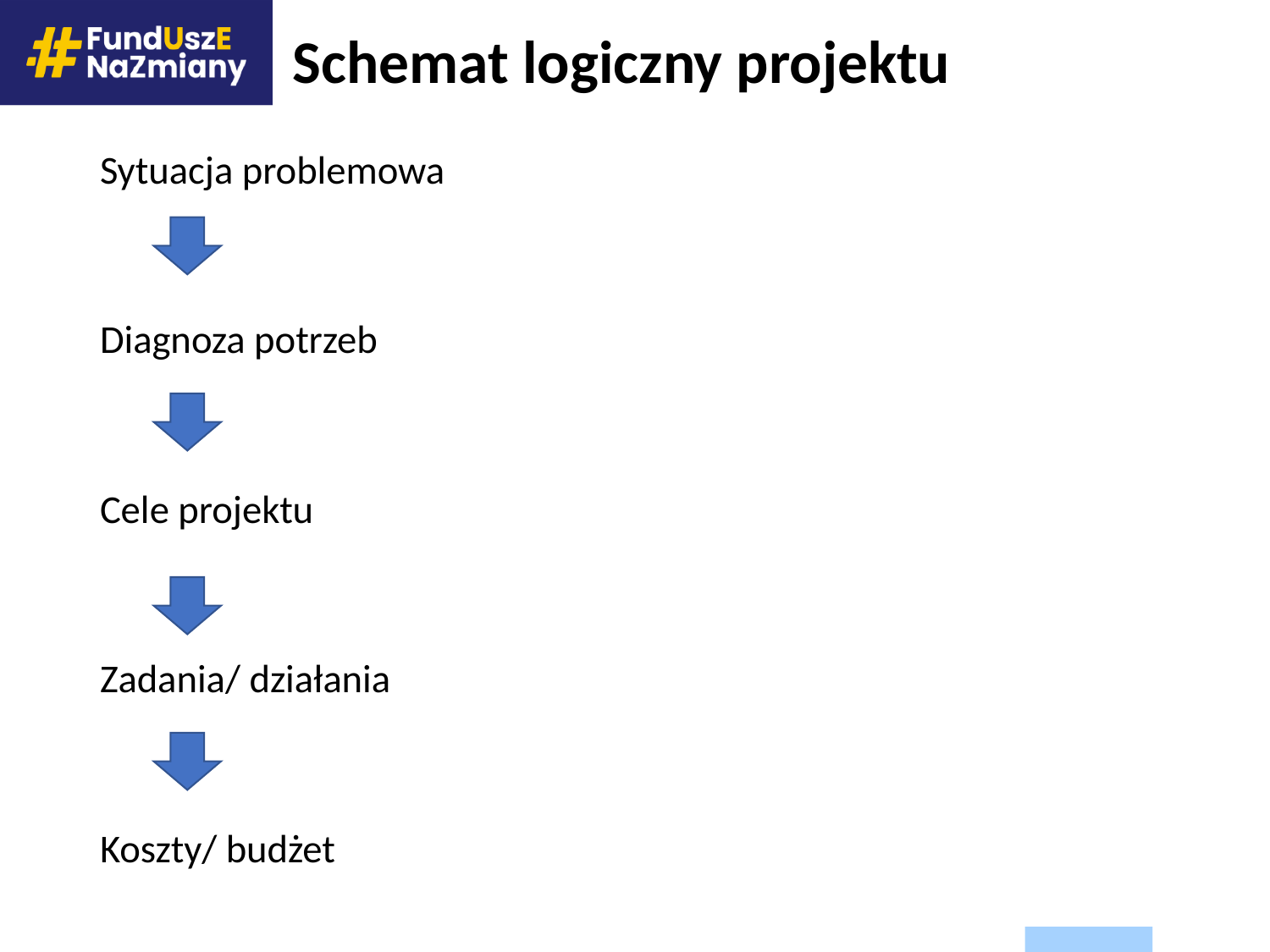

# Schemat logiczny projektu
Sytuacja problemowa

Diagnoza potrzeb

Cele projektu

Zadania/ działania

Koszty/ budżet